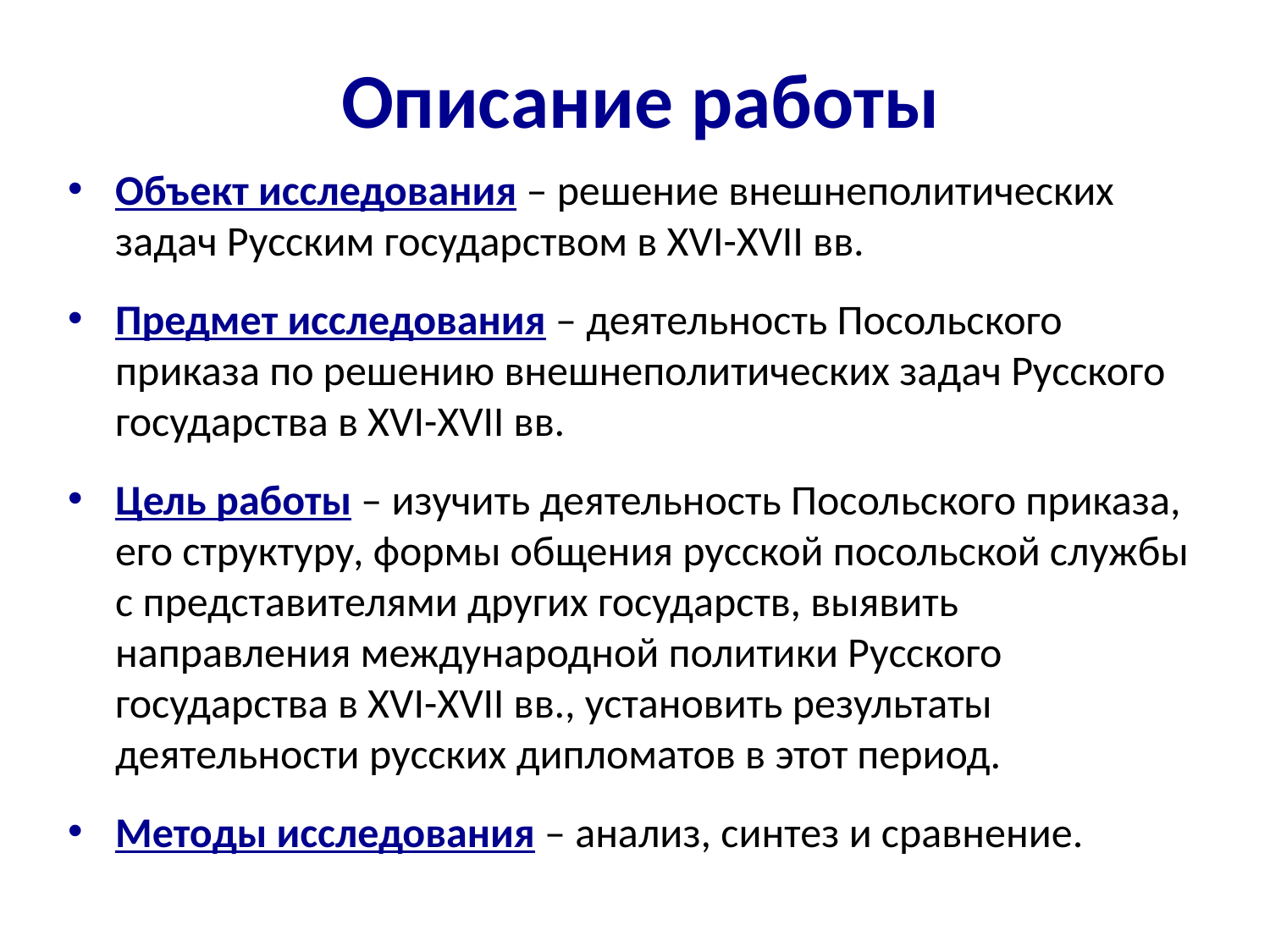

# Описание работы
Объект исследования – решение внешнеполитических задач Русским государством в XVI-XVII вв.

Предмет исследования – деятельность Посольского приказа по решению внешнеполитических задач Русского государства в XVI-XVII вв.

Цель работы – изучить деятельность Посольского приказа, его структуру, формы общения русской посольской службы с представителями других государств, выявить направления международной политики Русского государства в XVI-XVII вв., установить результаты деятельности русских дипломатов в этот период.

Методы исследования – анализ, синтез и сравнение.